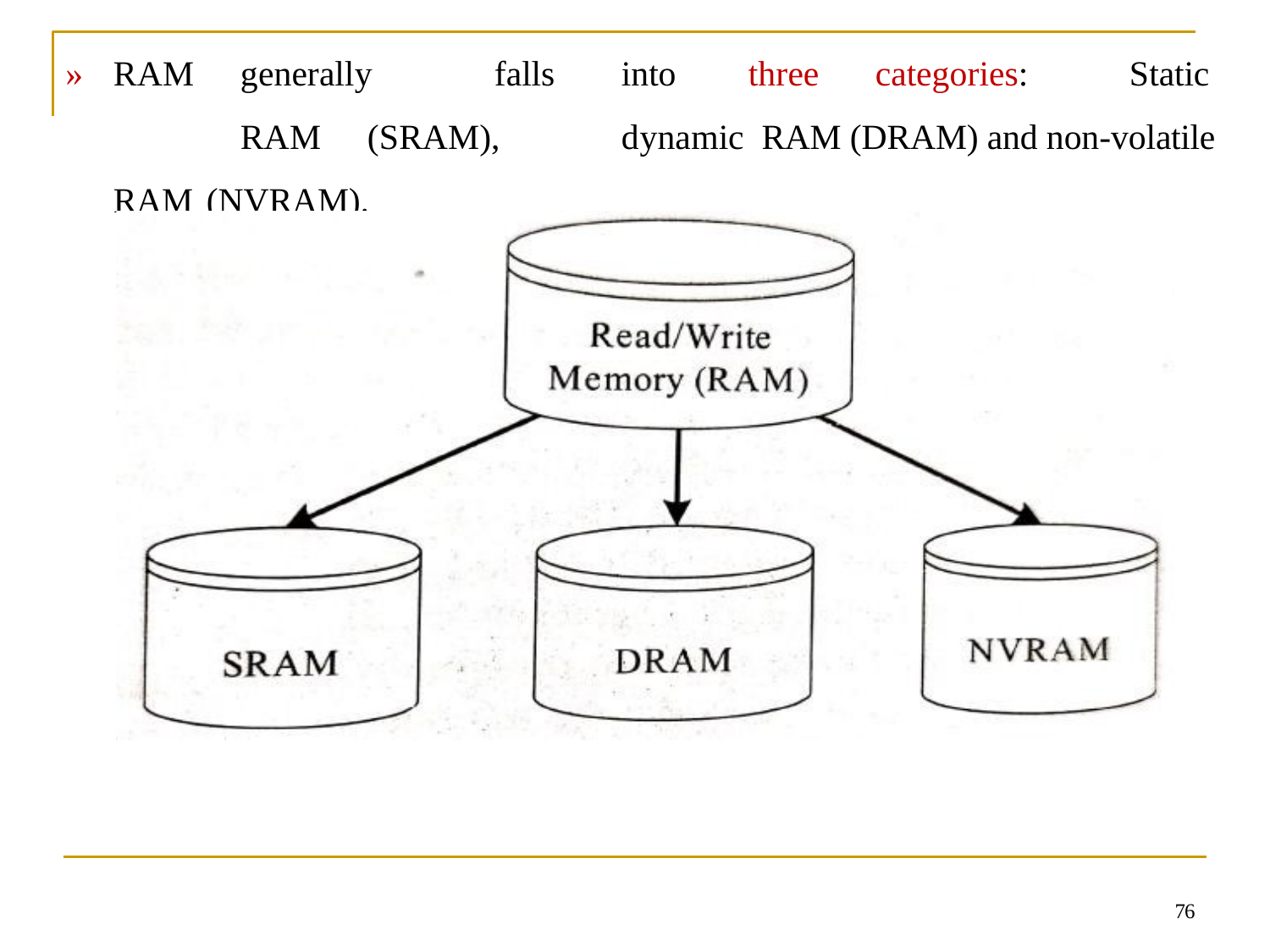

# »	RAM	generally	falls	into	three	categories:	Static	RAM	(SRAM),	dynamic  RAM (DRAM) and non-volatile RAM (NVRAM).

76